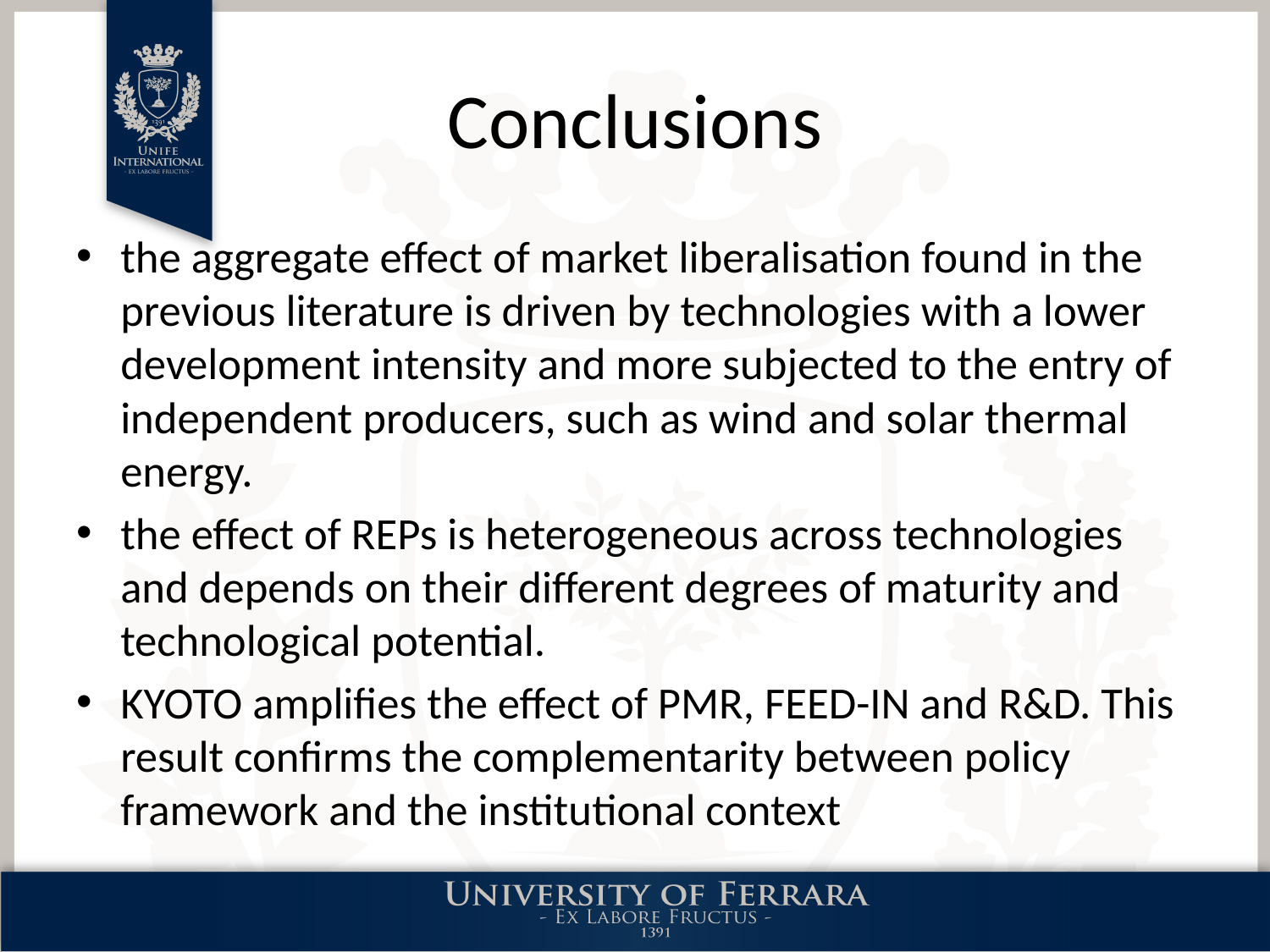

# Conclusions
the aggregate effect of market liberalisation found in the previous literature is driven by technologies with a lower development intensity and more subjected to the entry of independent producers, such as wind and solar thermal energy.
the effect of REPs is heterogeneous across technologies and depends on their different degrees of maturity and technological potential.
KYOTO amplifies the effect of PMR, FEED-IN and R&D. This result confirms the complementarity between policy framework and the institutional context